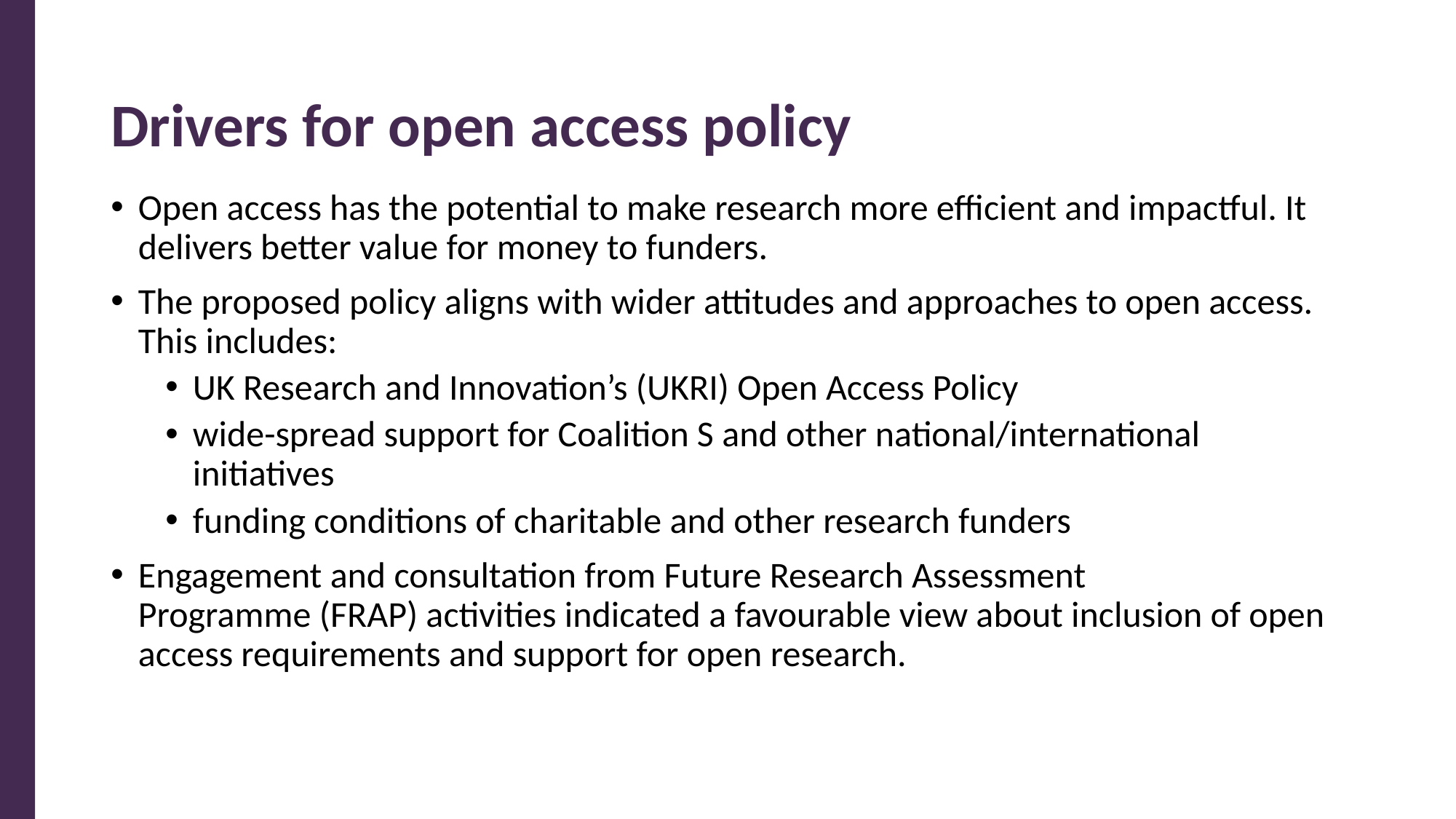

# Drivers for open access policy
Open access has the potential to make research more efficient and impactful. It delivers better value for money to funders.
The proposed policy aligns with wider attitudes and approaches to open access. This includes:
UK Research and Innovation’s (UKRI) Open Access Policy
wide-spread support for Coalition S and other national/international initiatives
funding conditions of charitable and other research funders
Engagement and consultation from Future Research Assessment Programme (FRAP) activities indicated a favourable view about inclusion of open access requirements and support for open research.